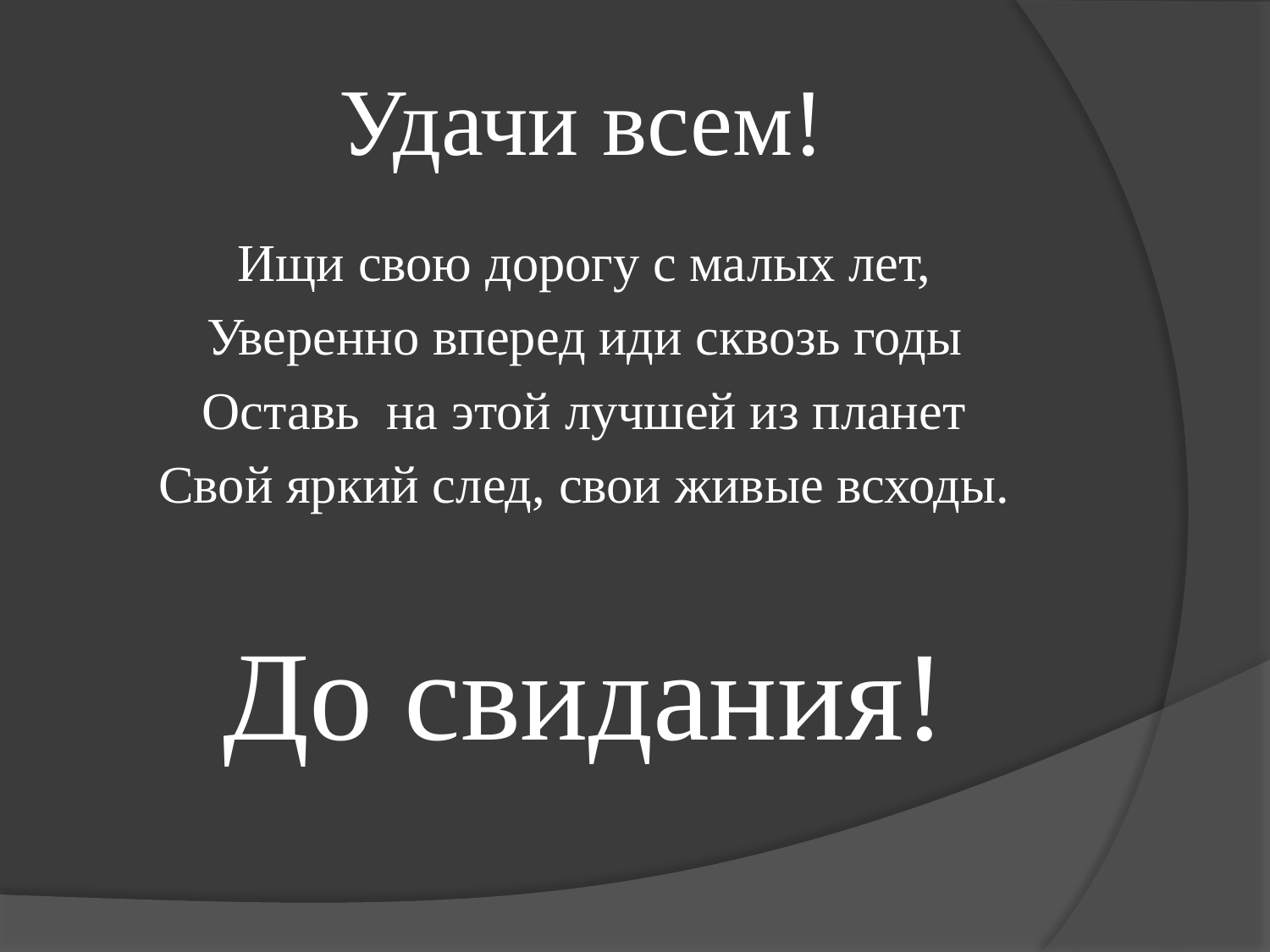

# Удачи всем!
Ищи свою дорогу с малых лет,
Уверенно вперед иди сквозь годы
Оставь  на этой лучшей из планет
Свой яркий след, свои живые всходы.

До свидания!